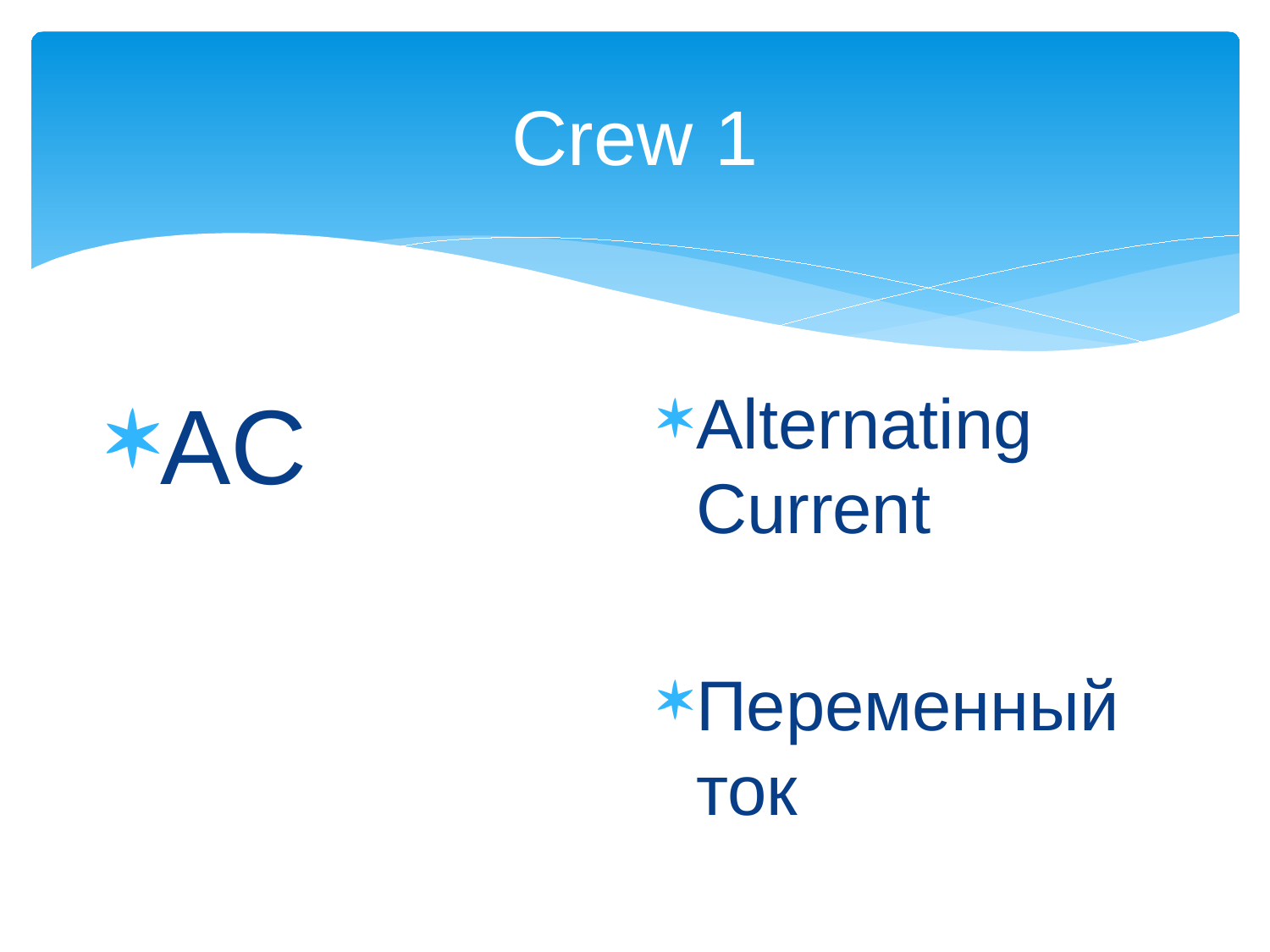

# Crew 1
AC
Alternating Current

Переменный ток